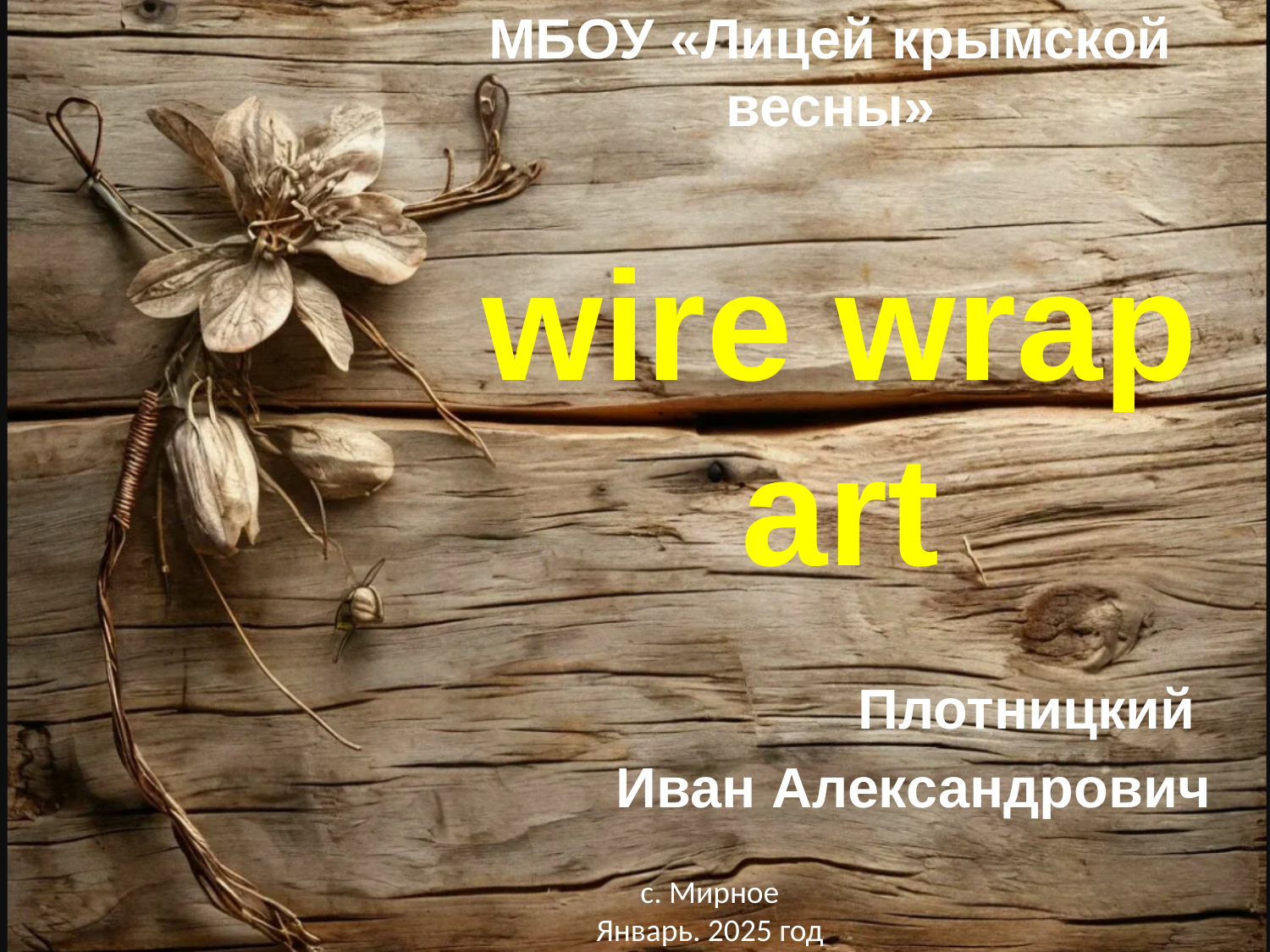

МБОУ «Лицей крымской весны»
# wire wrap art
Плотницкий
Иван Александрович
с. Мирное
Январь. 2025 год